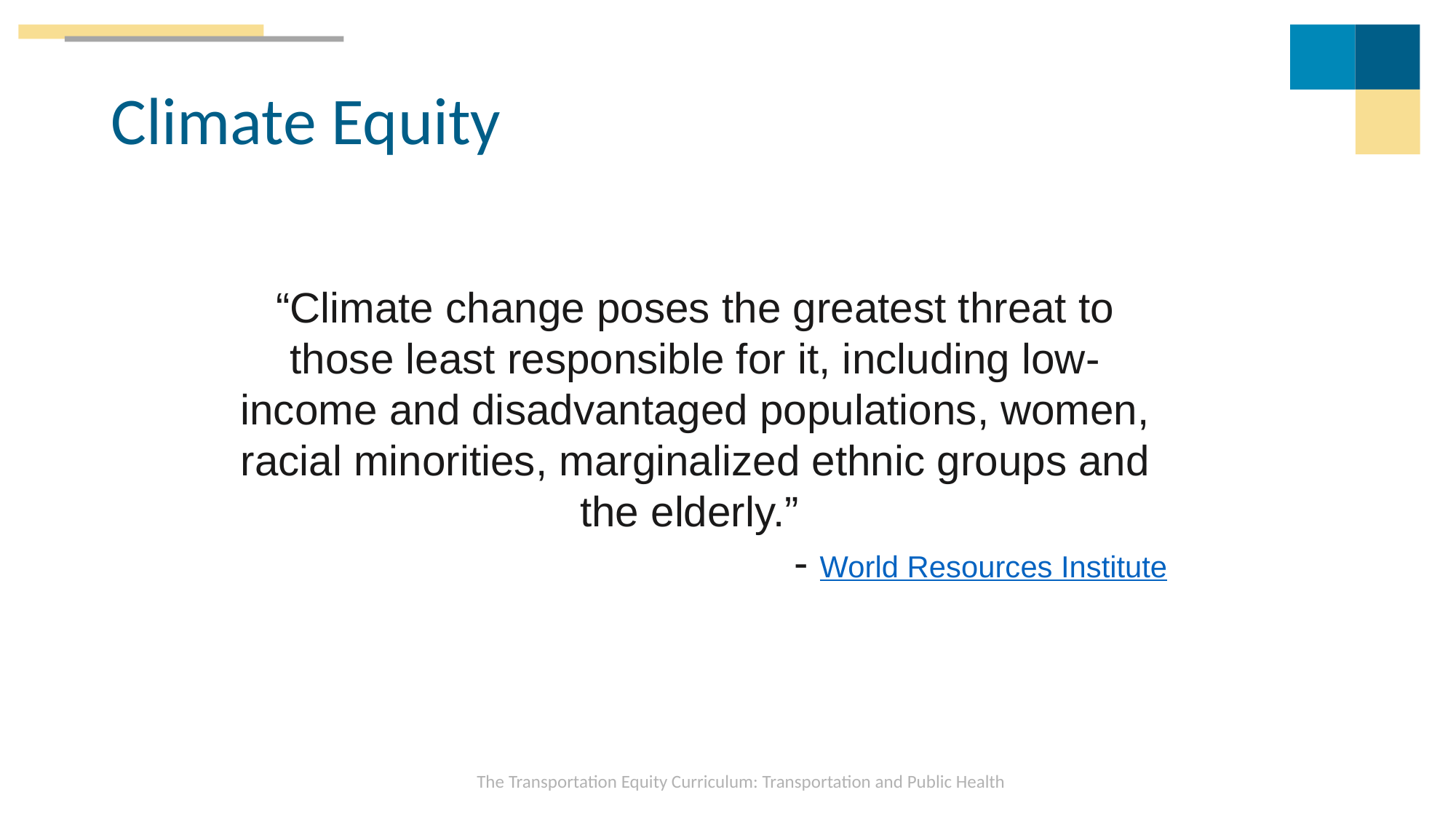

# Climate Equity
“Climate change poses the greatest threat to those least responsible for it, including low-income and disadvantaged populations, women, racial minorities, marginalized ethnic groups and the elderly.”
- World Resources Institute
The Transportation Equity Curriculum: Transportation and Public Health